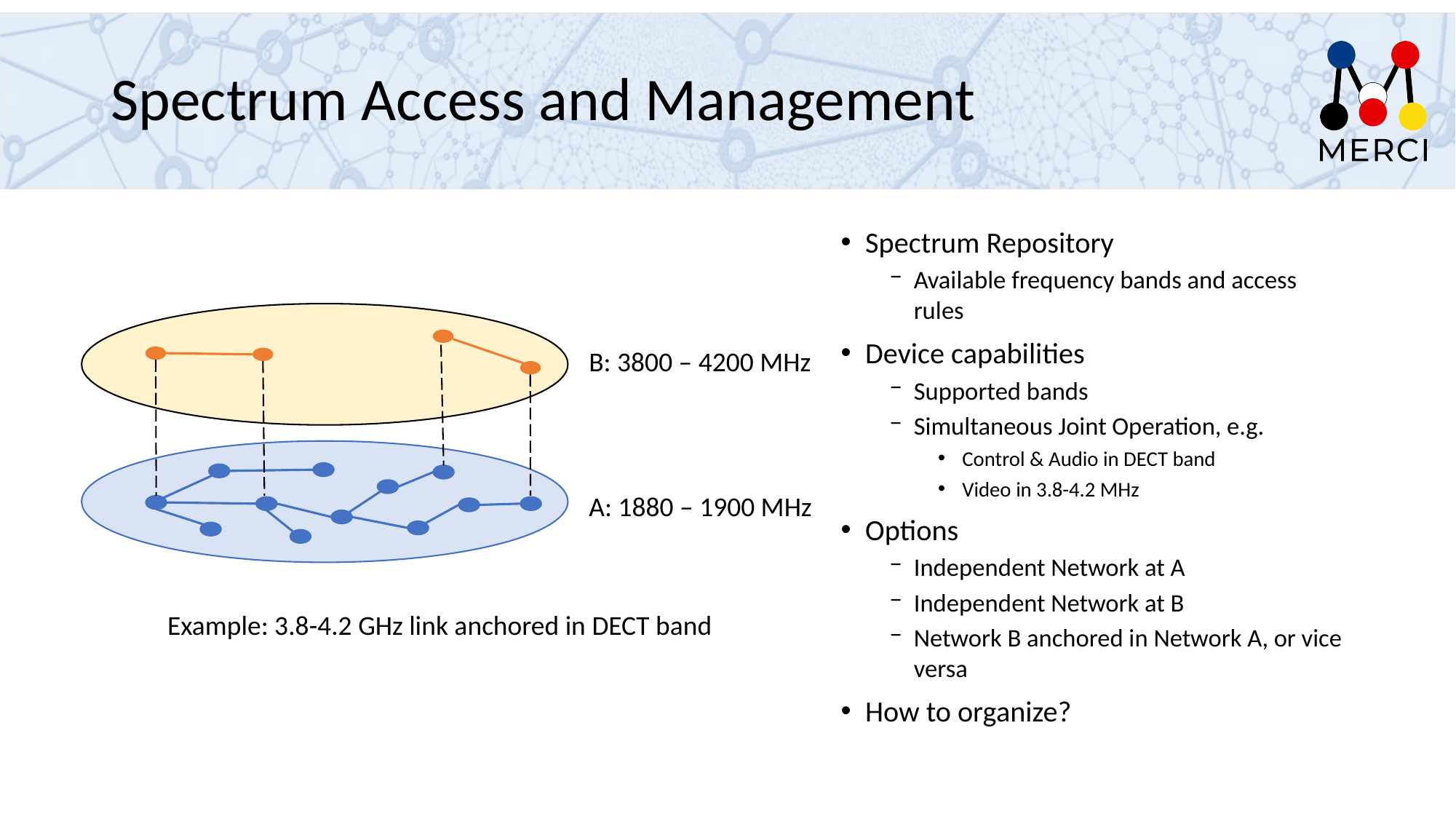

# Spectrum Access and Management
Spectrum Repository
Available frequency bands and access rules
Device capabilities
Supported bands
Simultaneous Joint Operation, e.g.
Control & Audio in DECT band
Video in 3.8-4.2 MHz
Options
Independent Network at A
Independent Network at B
Network B anchored in Network A, or vice versa
How to organize?

B: 3800 – 4200 MHz

A: 1880 – 1900 MHz

Example: 3.8-4.2 GHz link anchored in DECT band